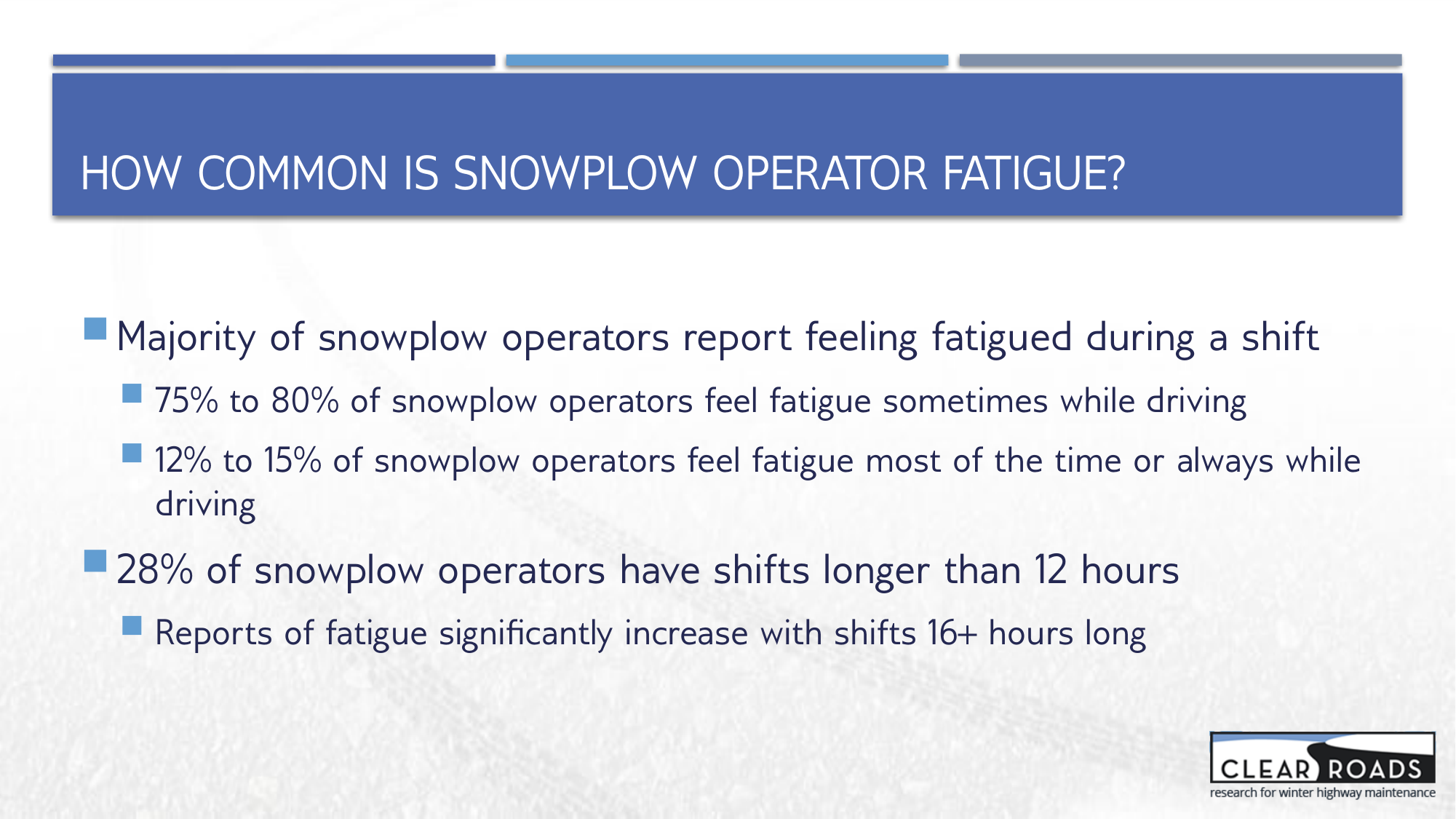

# How common is snowplow operator fatigue?
Majority of snowplow operators report feeling fatigued during a shift
75% to 80% of snowplow operators feel fatigue sometimes while driving
12% to 15% of snowplow operators feel fatigue most of the time or always while driving
28% of snowplow operators have shifts longer than 12 hours
Reports of fatigue significantly increase with shifts 16+ hours long